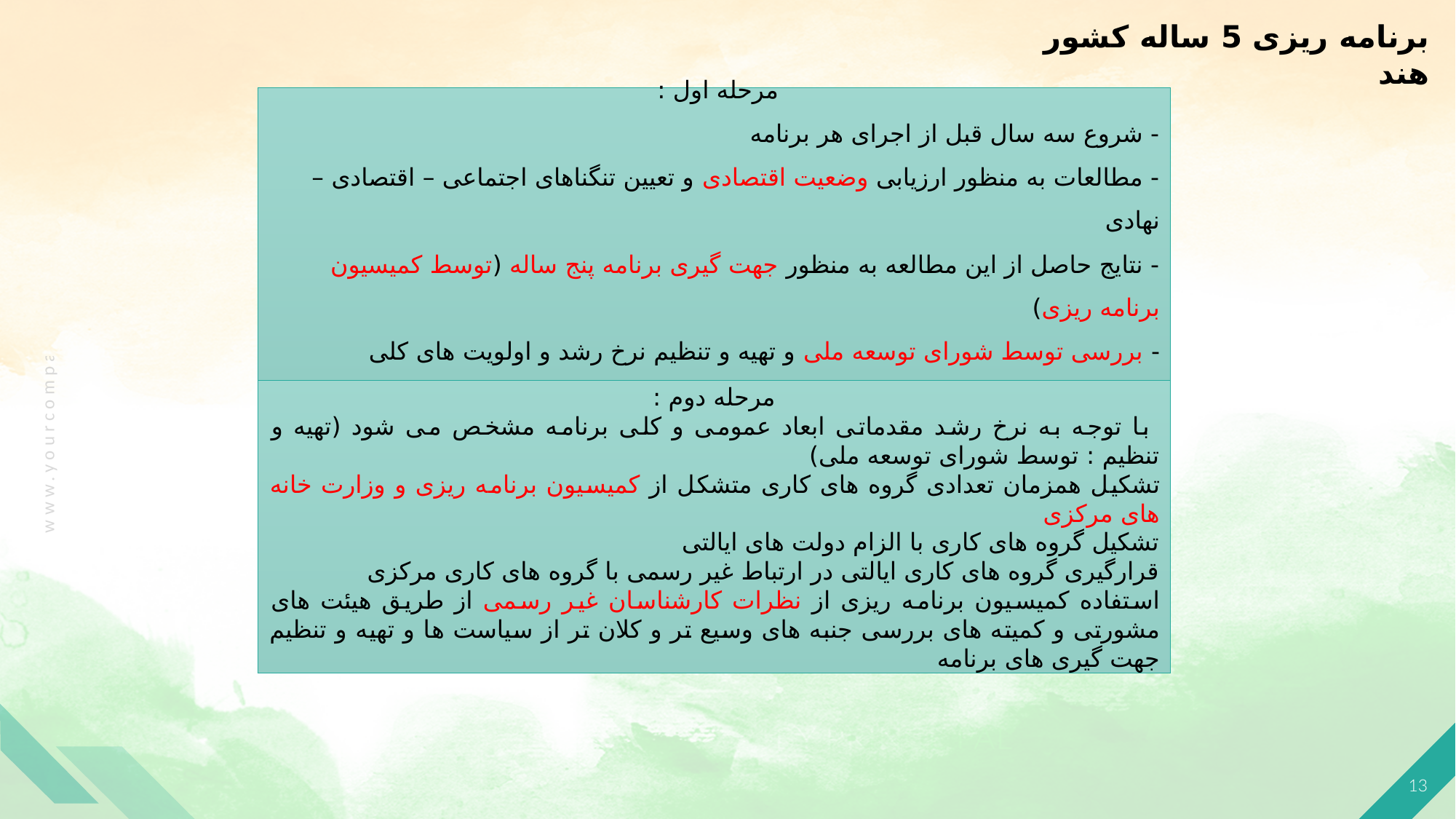

برنامه ریزی 5 ساله کشور هند
مرحله اول :
- شروع سه سال قبل از اجرای هر برنامه
- مطالعات به منظور ارزیابی وضعیت اقتصادی و تعیین تنگناهای اجتماعی – اقتصادی – نهادی
- نتایج حاصل از این مطالعه به منظور جهت گیری برنامه پنج ساله (توسط کمیسیون برنامه ریزی)
- بررسی توسط شورای توسعه ملی و تهیه و تنظیم نرخ رشد و اولویت های کلی

مرحله دوم :
 با توجه به نرخ رشد مقدماتی ابعاد عمومی و کلی برنامه مشخص می شود (تهیه و تنظیم : توسط شورای توسعه ملی)
تشکیل همزمان تعدادی گروه های کاری متشکل از کمیسیون برنامه ریزی و وزارت خانه های مرکزی
تشکیل گروه های کاری با الزام دولت های ایالتی
قرارگیری گروه های کاری ایالتی در ارتباط غیر رسمی با گروه های کاری مرکزی
استفاده کمیسیون برنامه ریزی از نظرات کارشناسان غیر رسمی از طریق هیئت های مشورتی و کمیته های بررسی جنبه های وسیع تر و کلان تر از سیاست ها و تهیه و تنظیم جهت گیری های برنامه